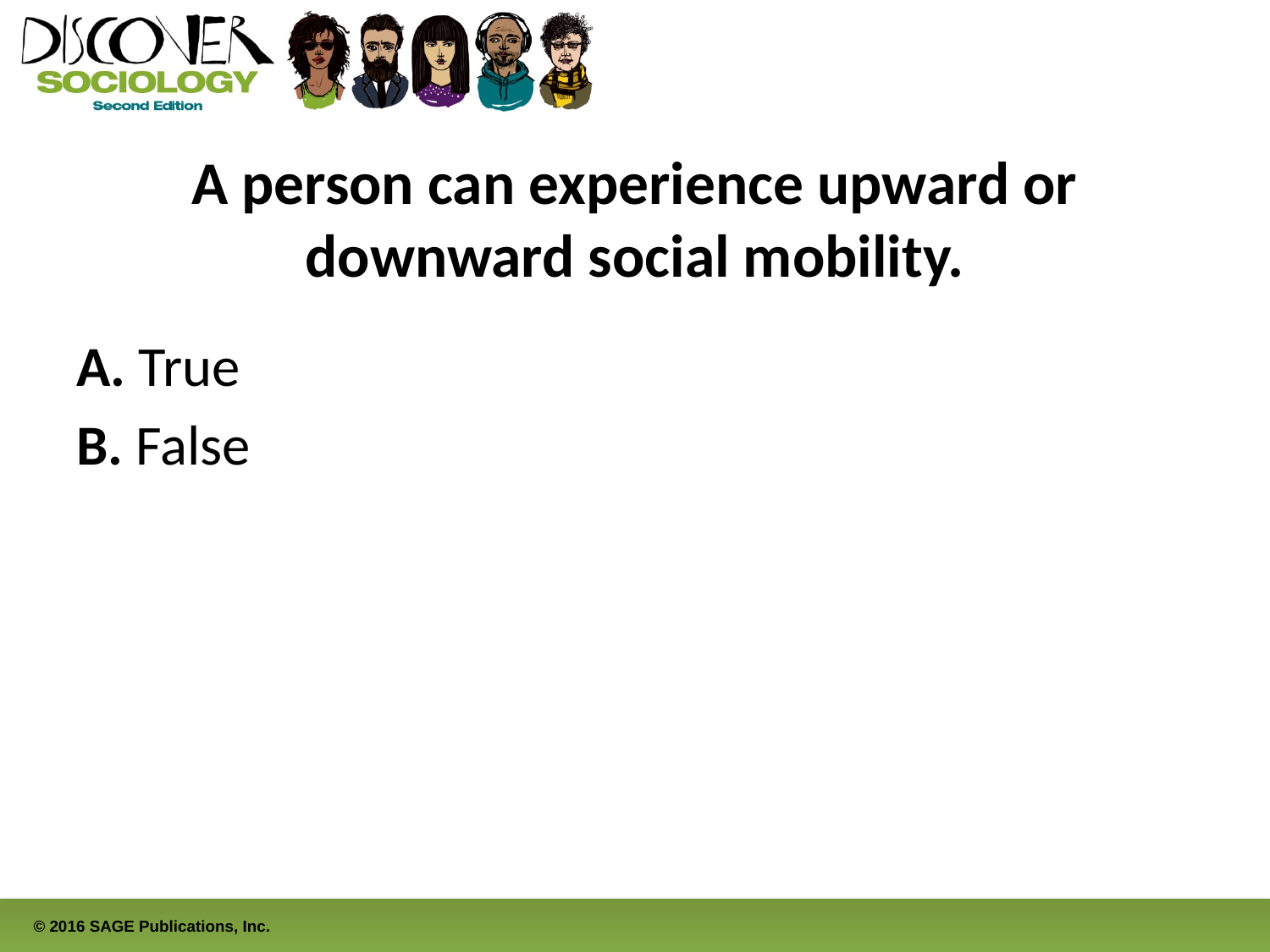

# A person can experience upward or downward social mobility.
A. True
B. False